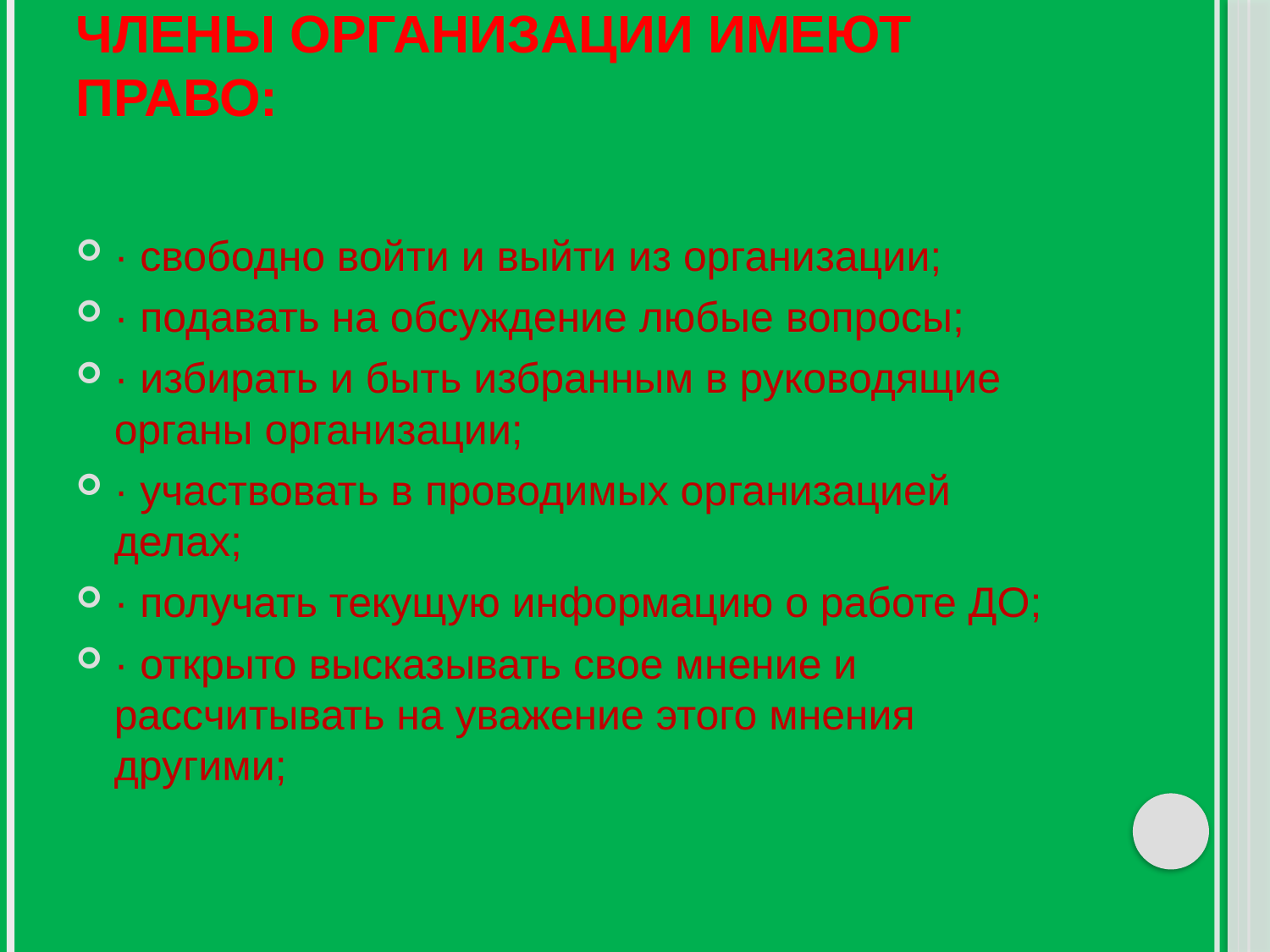

# Члены организации имеют право:
· свободно войти и выйти из организации;
· подавать на обсуждение любые вопросы;
· избирать и быть избранным в руководящие органы организации;
· участвовать в проводимых организацией делах;
· получать текущую информацию о работе ДО;
· открыто высказывать свое мнение и рассчитывать на уважение этого мнения другими;